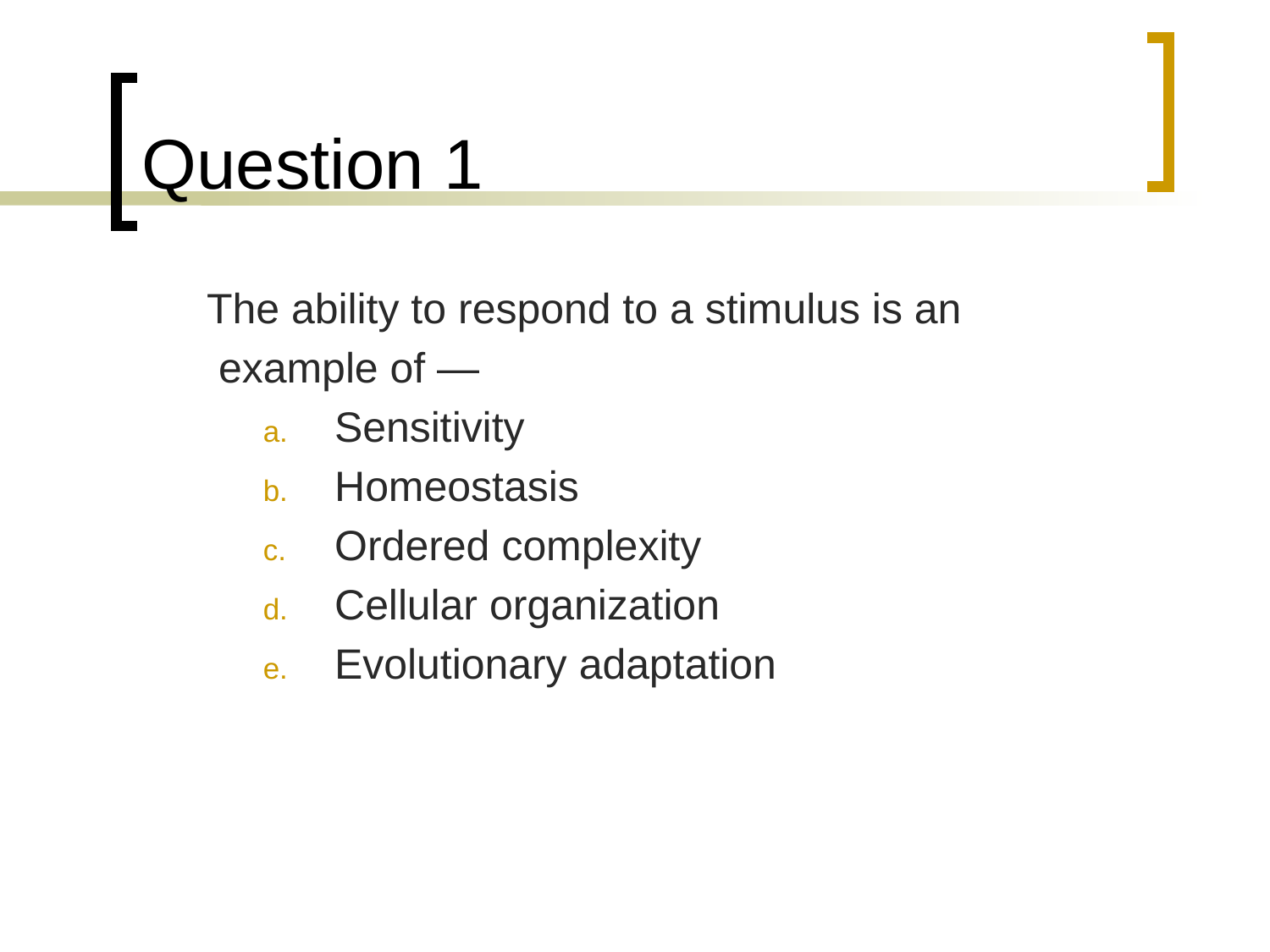

# Question 1
	The ability to respond to a stimulus is an
	 example of —
Sensitivity
Homeostasis
Ordered complexity
Cellular organization
Evolutionary adaptation